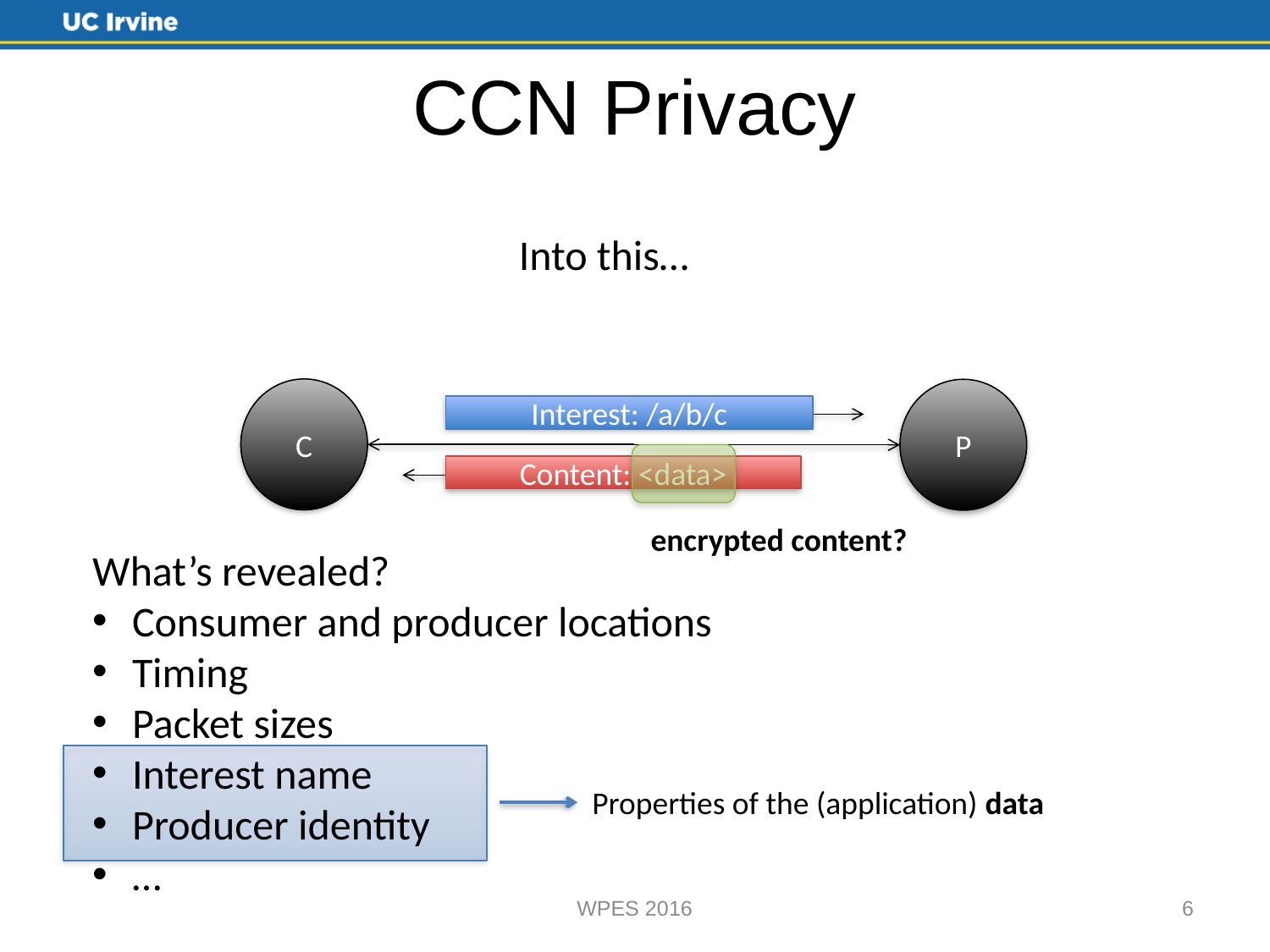

# CCN Privacy
Into this…
C
P
Interest: /a/b/c

Content: <data>
encrypted content?
What’s revealed?
Consumer and producer locations
Timing
Packet sizes
Interest name
Producer identity
…

Properties of the (application) data
WPES 2016
6